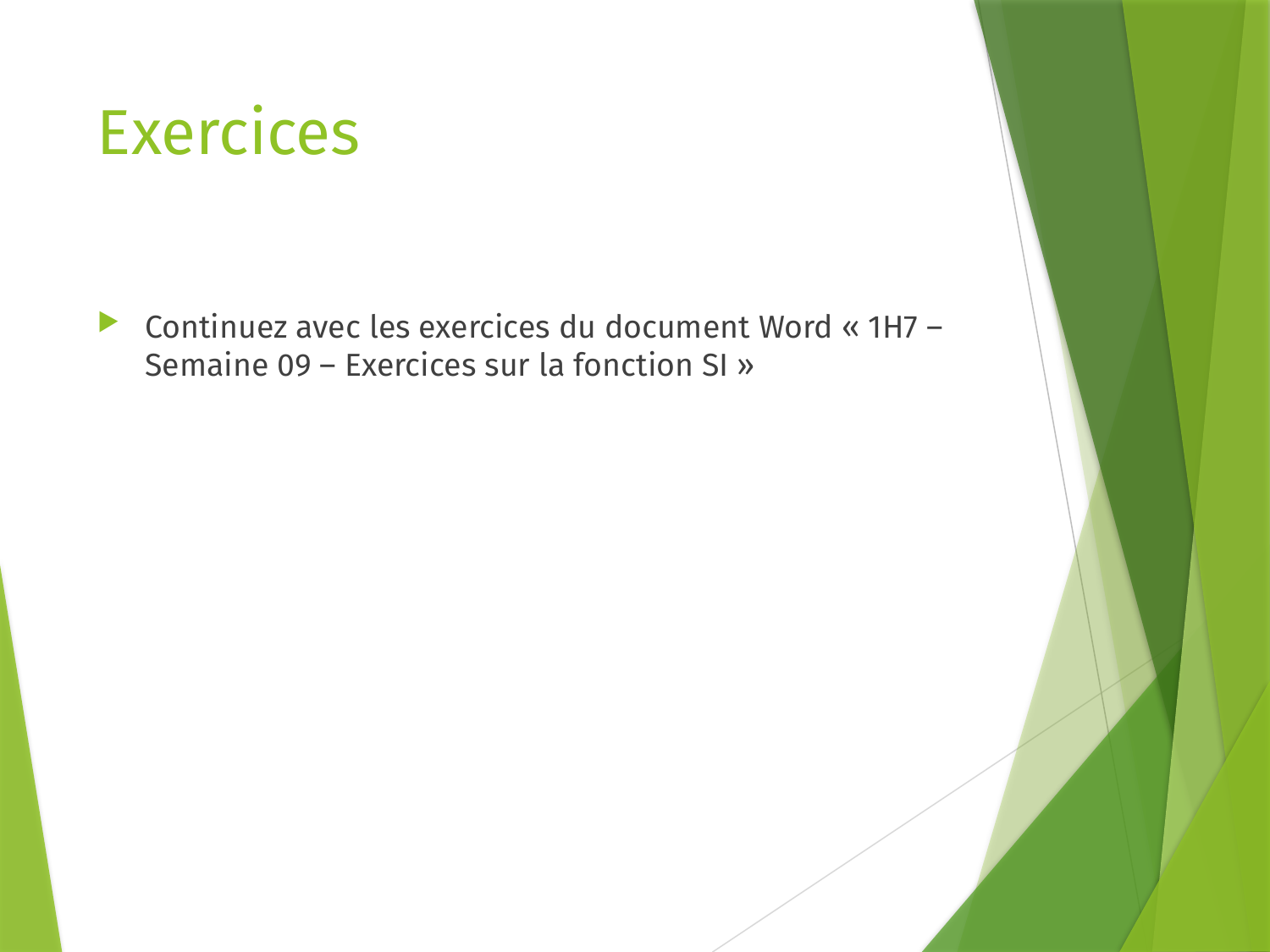

# Exercices
Continuez avec les exercices du document Word « 1H7 – Semaine 09 – Exercices sur la fonction SI »